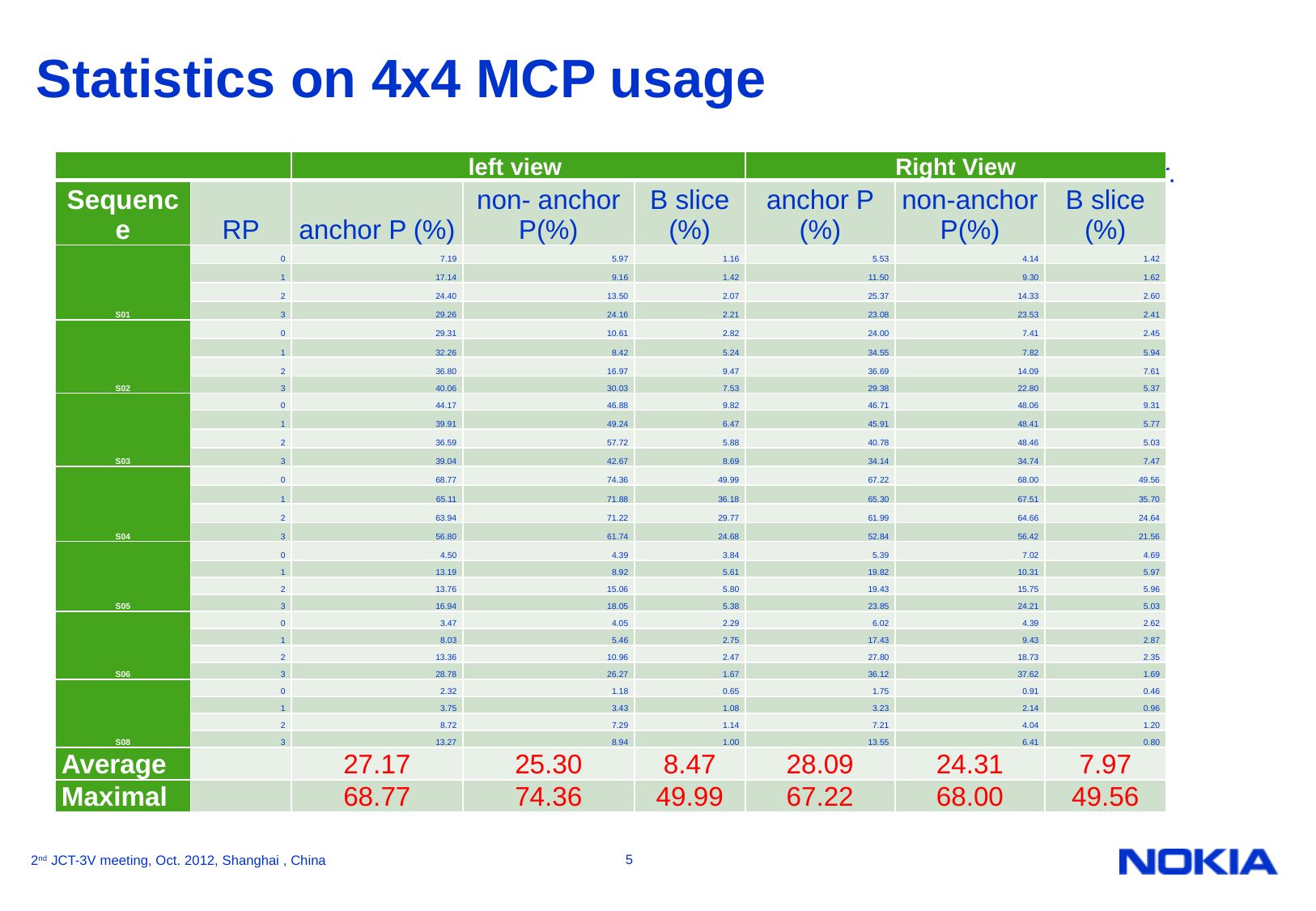

# Statistics on 4x4 MCP usage
Percentage of 4x4 blocks to be utilized either in MCP or BVSP process, 3D-ATM v7.0 anchor.
|  |  | left view |  |  | Right View |  |  |
| --- | --- | --- | --- | --- | --- | --- | --- |
| Sequence | RP | anchor P (%) | non- anchor P(%) | B slice (%) | anchor P (%) | non-anchor P(%) | B slice (%) |
| S01 | 0 | 7.19 | 5.97 | 1.16 | 5.53 | 4.14 | 1.42 |
|  | 1 | 17.14 | 9.16 | 1.42 | 11.50 | 9.30 | 1.62 |
|  | 2 | 24.40 | 13.50 | 2.07 | 25.37 | 14.33 | 2.60 |
|  | 3 | 29.26 | 24.16 | 2.21 | 23.08 | 23.53 | 2.41 |
| S02 | 0 | 29.31 | 10.61 | 2.82 | 24.00 | 7.41 | 2.45 |
|  | 1 | 32.26 | 8.42 | 5.24 | 34.55 | 7.82 | 5.94 |
|  | 2 | 36.80 | 16.97 | 9.47 | 36.69 | 14.09 | 7.61 |
|  | 3 | 40.06 | 30.03 | 7.53 | 29.38 | 22.80 | 5.37 |
| S03 | 0 | 44.17 | 46.88 | 9.82 | 46.71 | 48.06 | 9.31 |
|  | 1 | 39.91 | 49.24 | 6.47 | 45.91 | 48.41 | 5.77 |
|  | 2 | 36.59 | 57.72 | 5.88 | 40.78 | 48.46 | 5.03 |
|  | 3 | 39.04 | 42.67 | 8.69 | 34.14 | 34.74 | 7.47 |
| S04 | 0 | 68.77 | 74.36 | 49.99 | 67.22 | 68.00 | 49.56 |
|  | 1 | 65.11 | 71.88 | 36.18 | 65.30 | 67.51 | 35.70 |
|  | 2 | 63.94 | 71.22 | 29.77 | 61.99 | 64.66 | 24.64 |
|  | 3 | 56.80 | 61.74 | 24.68 | 52.84 | 56.42 | 21.56 |
| S05 | 0 | 4.50 | 4.39 | 3.84 | 5.39 | 7.02 | 4.69 |
|  | 1 | 13.19 | 8.92 | 5.61 | 19.82 | 10.31 | 5.97 |
|  | 2 | 13.76 | 15.06 | 5.80 | 19.43 | 15.75 | 5.96 |
|  | 3 | 16.94 | 18.05 | 5.38 | 23.85 | 24.21 | 5.03 |
| S06 | 0 | 3.47 | 4.05 | 2.29 | 6.02 | 4.39 | 2.62 |
|  | 1 | 8.03 | 5.46 | 2.75 | 17.43 | 9.43 | 2.87 |
|  | 2 | 13.36 | 10.96 | 2.47 | 27.80 | 18.73 | 2.35 |
|  | 3 | 28.78 | 26.27 | 1.67 | 36.12 | 37.62 | 1.69 |
| S08 | 0 | 2.32 | 1.18 | 0.65 | 1.75 | 0.91 | 0.46 |
|  | 1 | 3.75 | 3.43 | 1.08 | 3.23 | 2.14 | 0.96 |
|  | 2 | 8.72 | 7.29 | 1.14 | 7.21 | 4.04 | 1.20 |
|  | 3 | 13.27 | 8.94 | 1.00 | 13.55 | 6.41 | 0.80 |
| Average |  | 27.17 | 25.30 | 8.47 | 28.09 | 24.31 | 7.97 |
| Maximal |  | 68.77 | 74.36 | 49.99 | 67.22 | 68.00 | 49.56 |